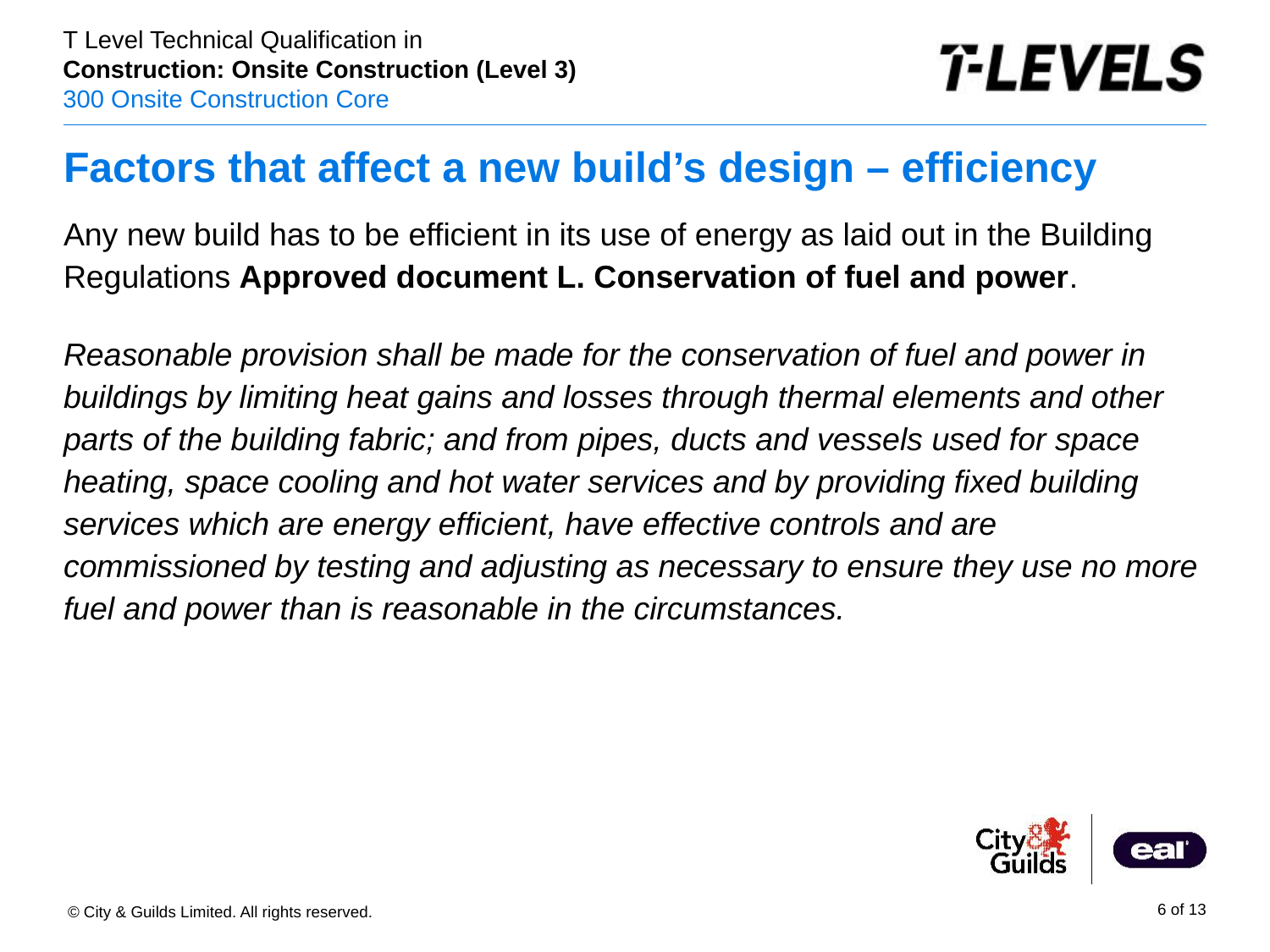

# Factors that affect a new build’s design – efficiency
Any new build has to be efficient in its use of energy as laid out in the Building Regulations Approved document L. Conservation of fuel and power.
Reasonable provision shall be made for the conservation of fuel and power in buildings by limiting heat gains and losses through thermal elements and other parts of the building fabric; and from pipes, ducts and vessels used for space heating, space cooling and hot water services and by providing fixed building services which are energy efficient, have effective controls and are commissioned by testing and adjusting as necessary to ensure they use no more fuel and power than is reasonable in the circumstances.